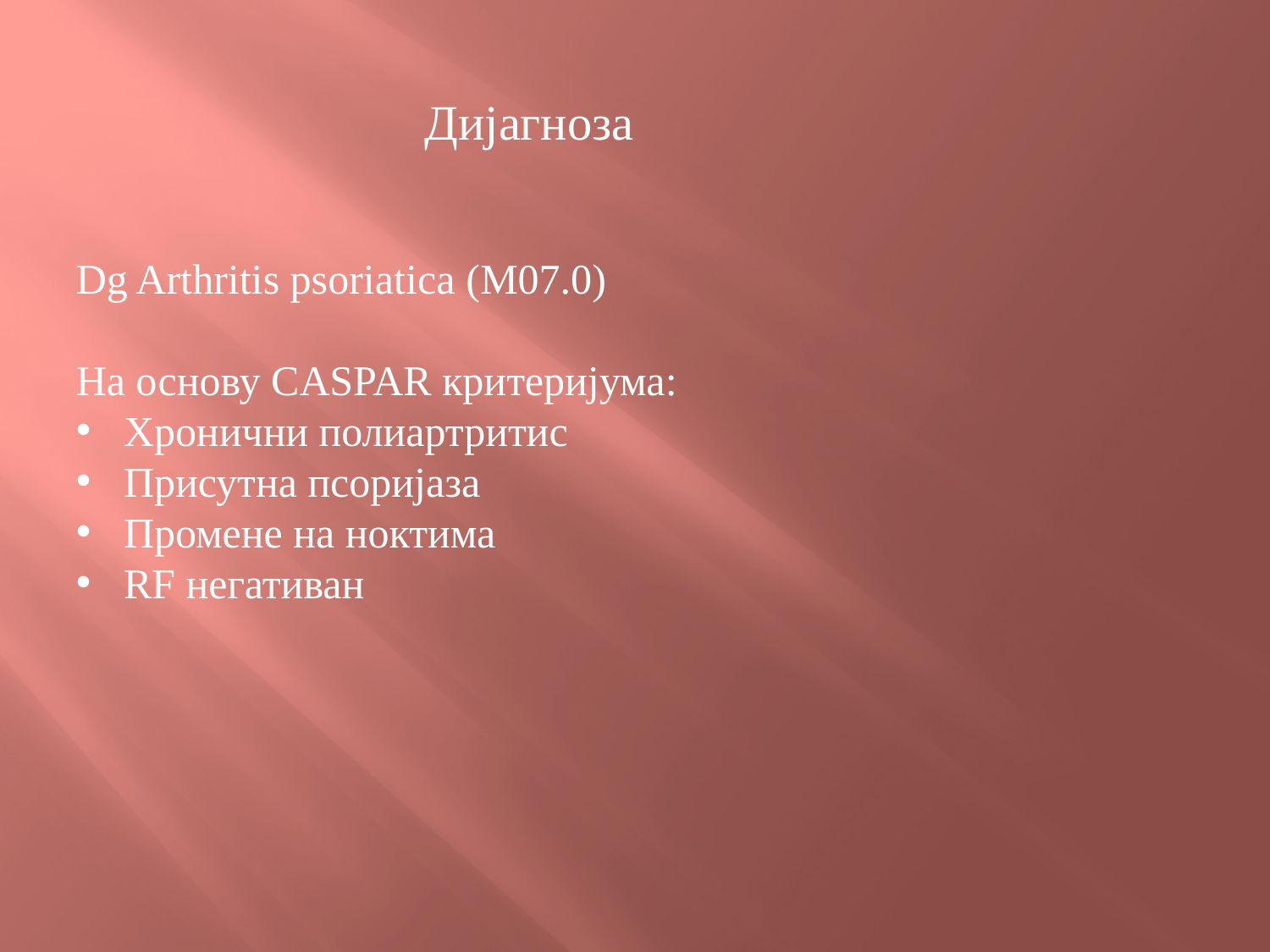

Дијагноза

Dg Arthritis psoriatica (M07.0)

На основу CASPAR критеријума:
Хронични полиартритис
Присутна псоријаза
Промене на ноктима
RF негативан